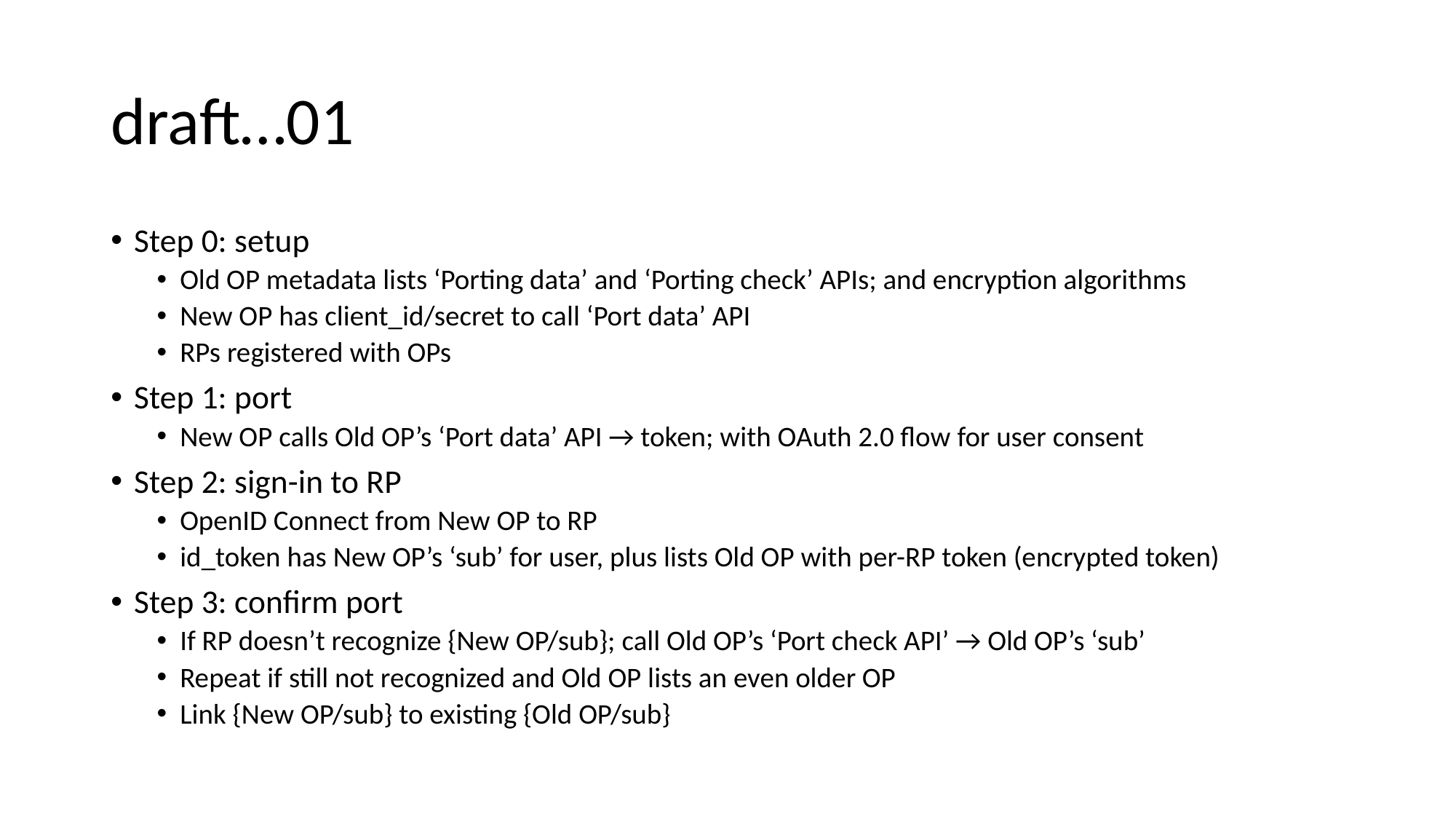

# draft…01
Step 0: setup
Old OP metadata lists ‘Porting data’ and ‘Porting check’ APIs; and encryption algorithms
New OP has client_id/secret to call ‘Port data’ API
RPs registered with OPs
Step 1: port
New OP calls Old OP’s ‘Port data’ API → token; with OAuth 2.0 flow for user consent
Step 2: sign-in to RP
OpenID Connect from New OP to RP
id_token has New OP’s ‘sub’ for user, plus lists Old OP with per-RP token (encrypted token)
Step 3: confirm port
If RP doesn’t recognize {New OP/sub}; call Old OP’s ‘Port check API’ → Old OP’s ‘sub’
Repeat if still not recognized and Old OP lists an even older OP
Link {New OP/sub} to existing {Old OP/sub}